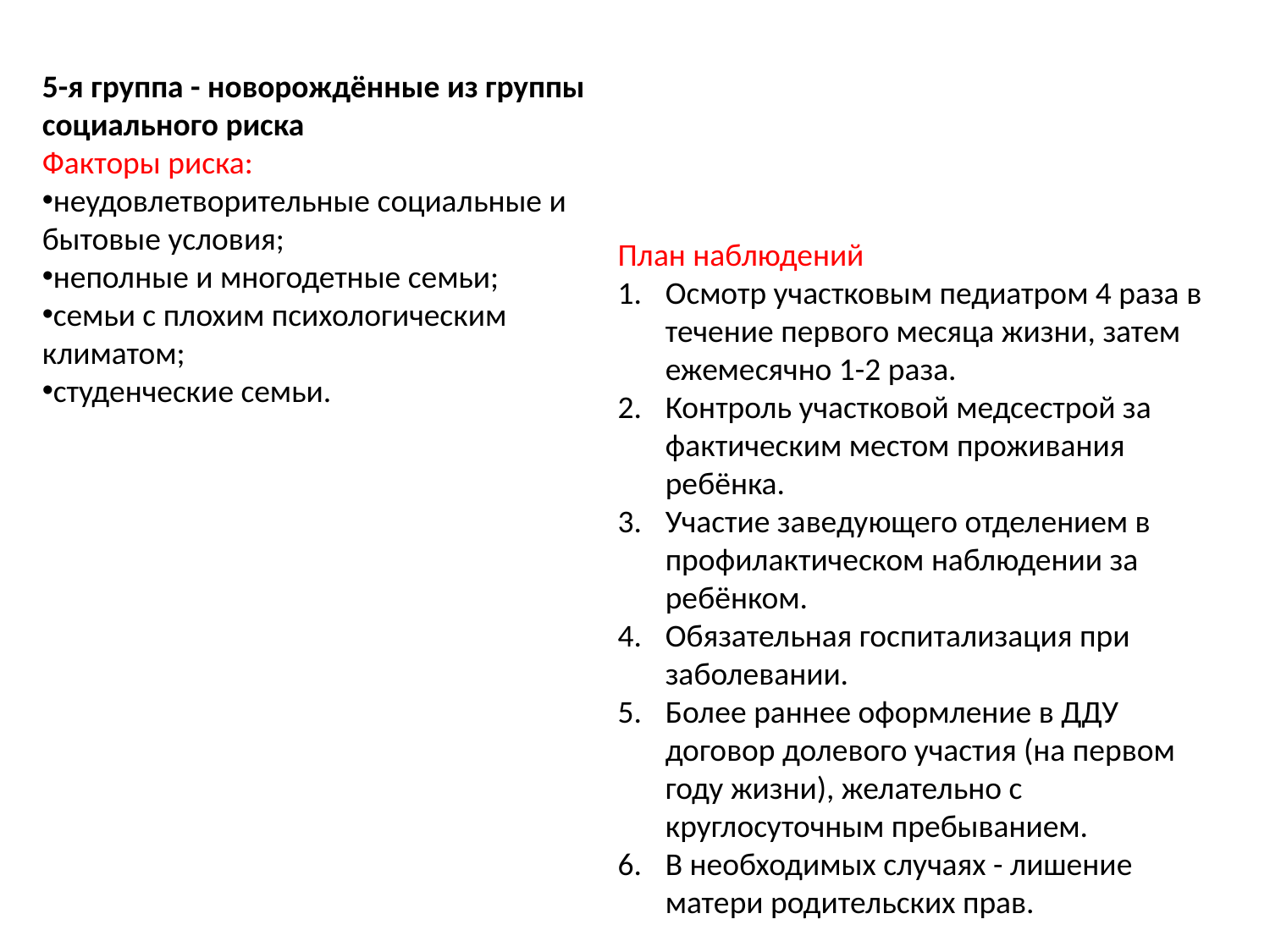

5-я группа - новорождённые из группы социального риска
Факторы риска:
неудовлетворительные социальные и бытовые условия;
неполные и многодетные семьи;
семьи с плохим психологическим климатом;
студенческие семьи.
План наблюдений
Осмотр участковым педиатром 4 раза в течение первого месяца жизни, затем ежемесячно 1-2 раза.
Контроль участковой медсестрой за фактическим местом проживания ребёнка.
Участие заведующего отделением в профилактическом наблюдении за ребёнком.
Обязательная госпитализация при заболевании.
Более раннее оформление в ДДУ договор долевого участия (на первом году жизни), желательно с круглосуточным пребыванием.
В необходимых случаях - лишение матери родительских прав.